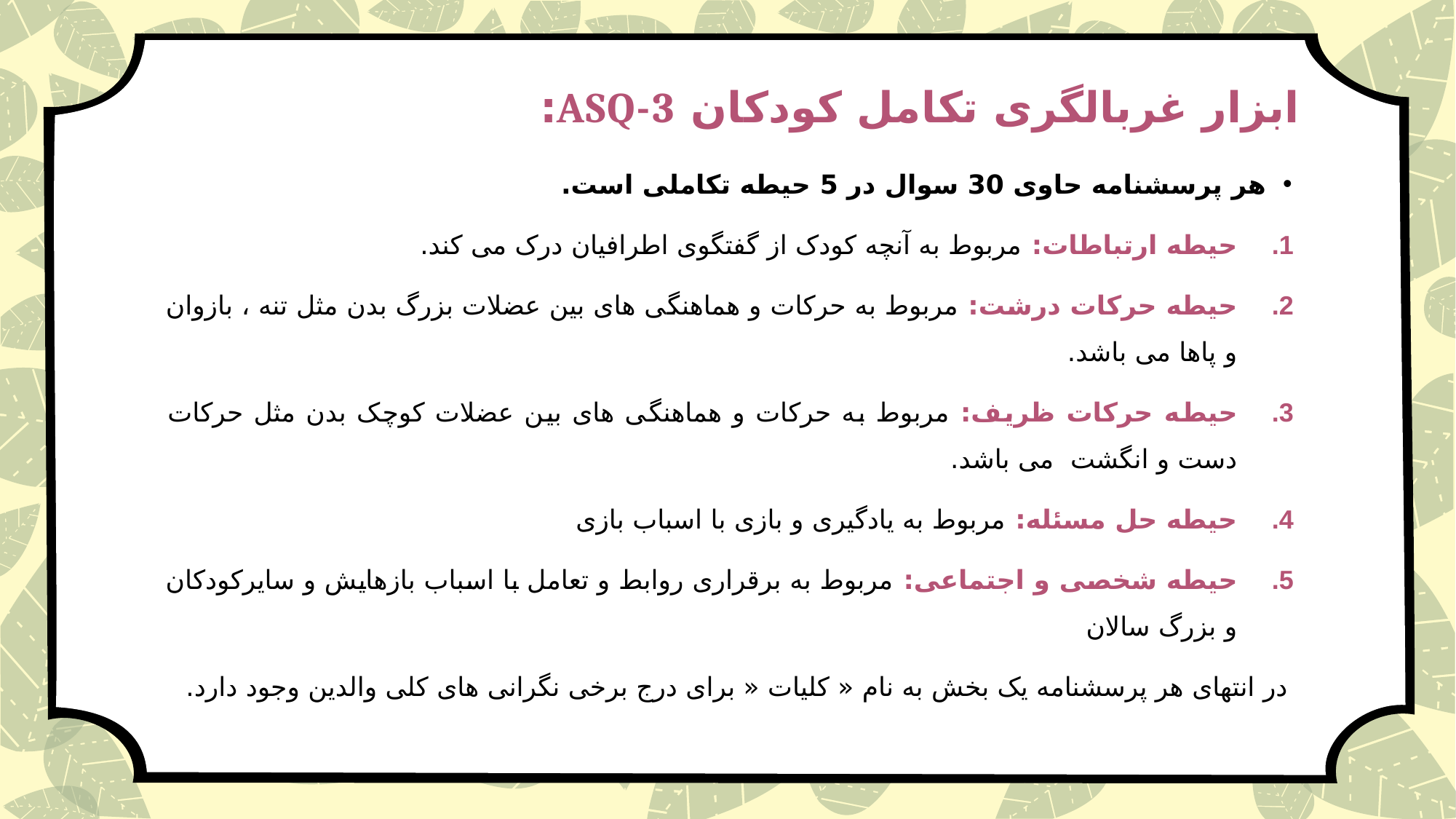

# ابزار غربالگری تکامل کودکان ASQ-3:
هر پرسشنامه حاوی 30 سوال در 5 حیطه تکاملی است.
حیطه ارتباطات: مربوط به آنچه کودک از گفتگوی اطرافیان درک می کند.
حیطه حرکات درشت: مربوط به حرکات و هماهنگی های بین عضلات بزرگ بدن مثل تنه ، بازوان و پاها می باشد.
حیطه حرکات ظریف: مربوط به حرکات و هماهنگی های بین عضلات کوچک بدن مثل حرکات دست و انگشت  می باشد.
حیطه حل مسئله: مربوط به یادگیری و بازی با اسباب بازی
حیطه شخصی و اجتماعی: مربوط به برقراری روابط و تعامل با اسباب بازهایش و سایرکودکان و بزرگ سالان
در انتهای هر پرسشنامه یک بخش به نام « کلیات « برای درج برخی نگرانی های کلی والدین وجود دارد.